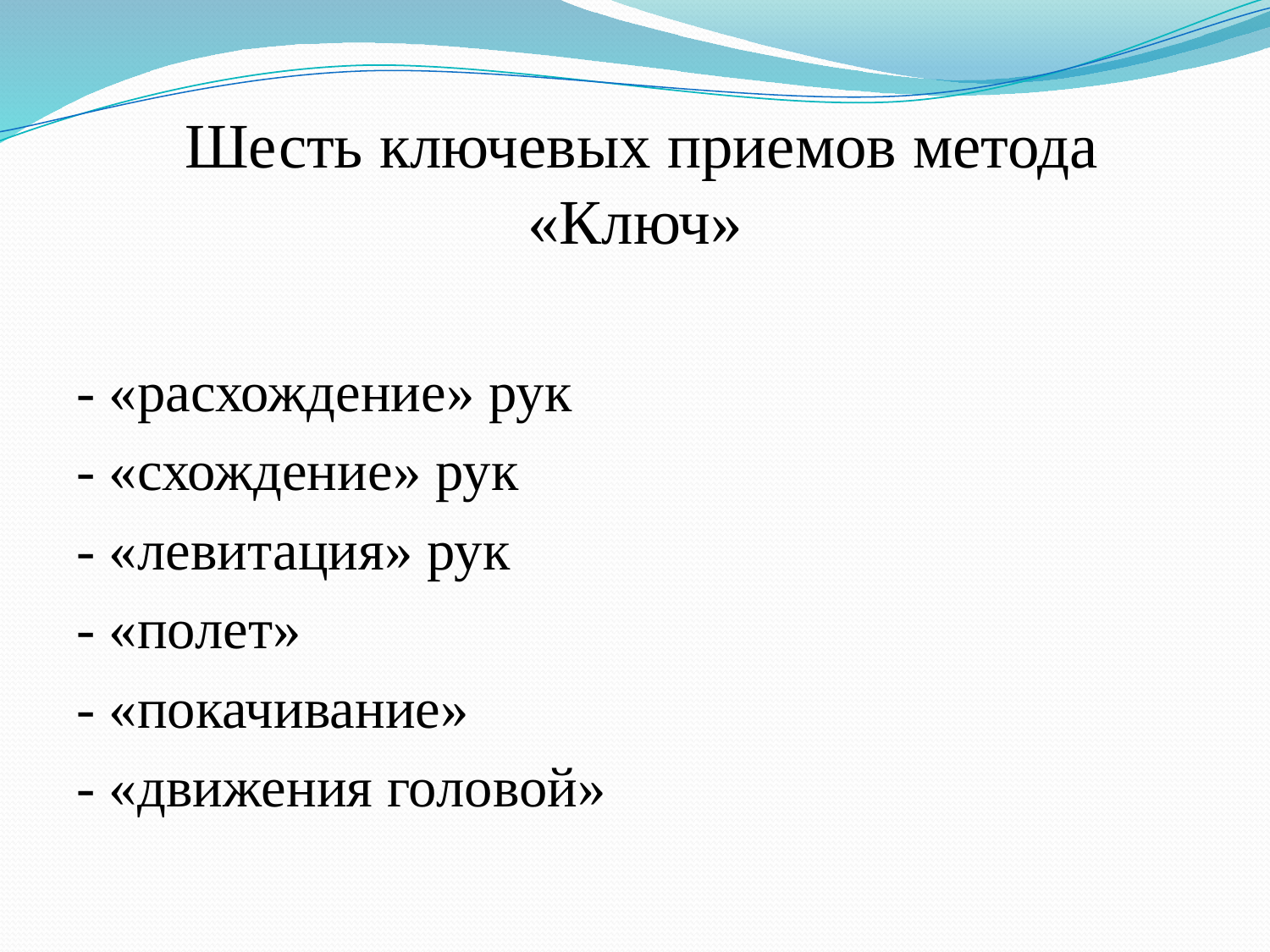

# Шесть ключевых приемов метода «Ключ»
- «расхождение» рук
- «схождение» рук
- «левитация» рук
- «полет»
- «покачивание»
- «движения головой»